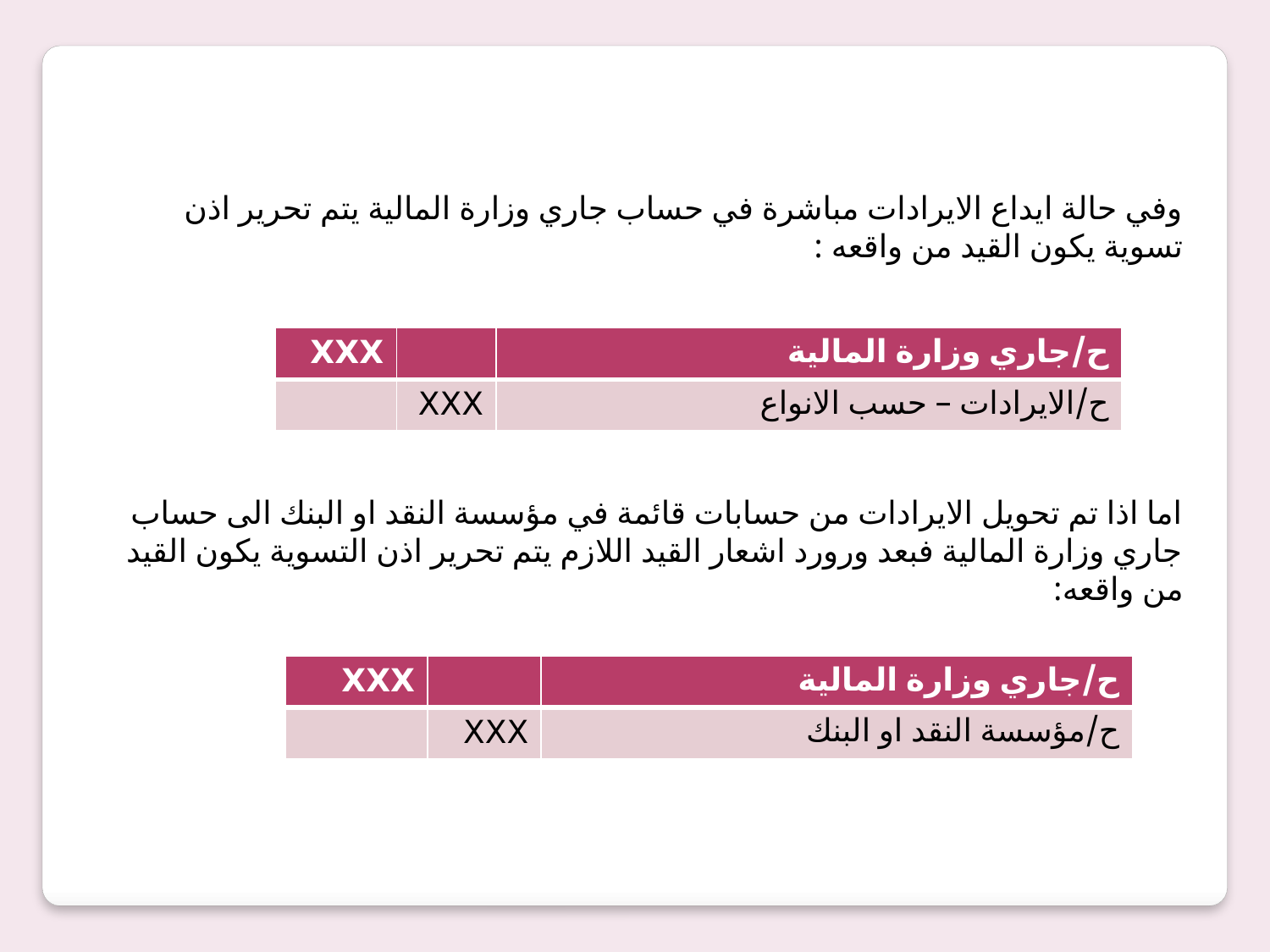

وفي حالة ايداع الايرادات مباشرة في حساب جاري وزارة المالية يتم تحرير اذن تسوية يكون القيد من واقعه :

اما اذا تم تحويل الايرادات من حسابات قائمة في مؤسسة النقد او البنك الى حساب جاري وزارة المالية فبعد ورورد اشعار القيد اللازم يتم تحرير اذن التسوية يكون القيد من واقعه:
| XXX |  | ح/جاري وزارة المالية |
| --- | --- | --- |
|  | XXX | ح/الايرادات – حسب الانواع |
| XXX |  | ح/جاري وزارة المالية |
| --- | --- | --- |
|  | XXX | ح/مؤسسة النقد او البنك |